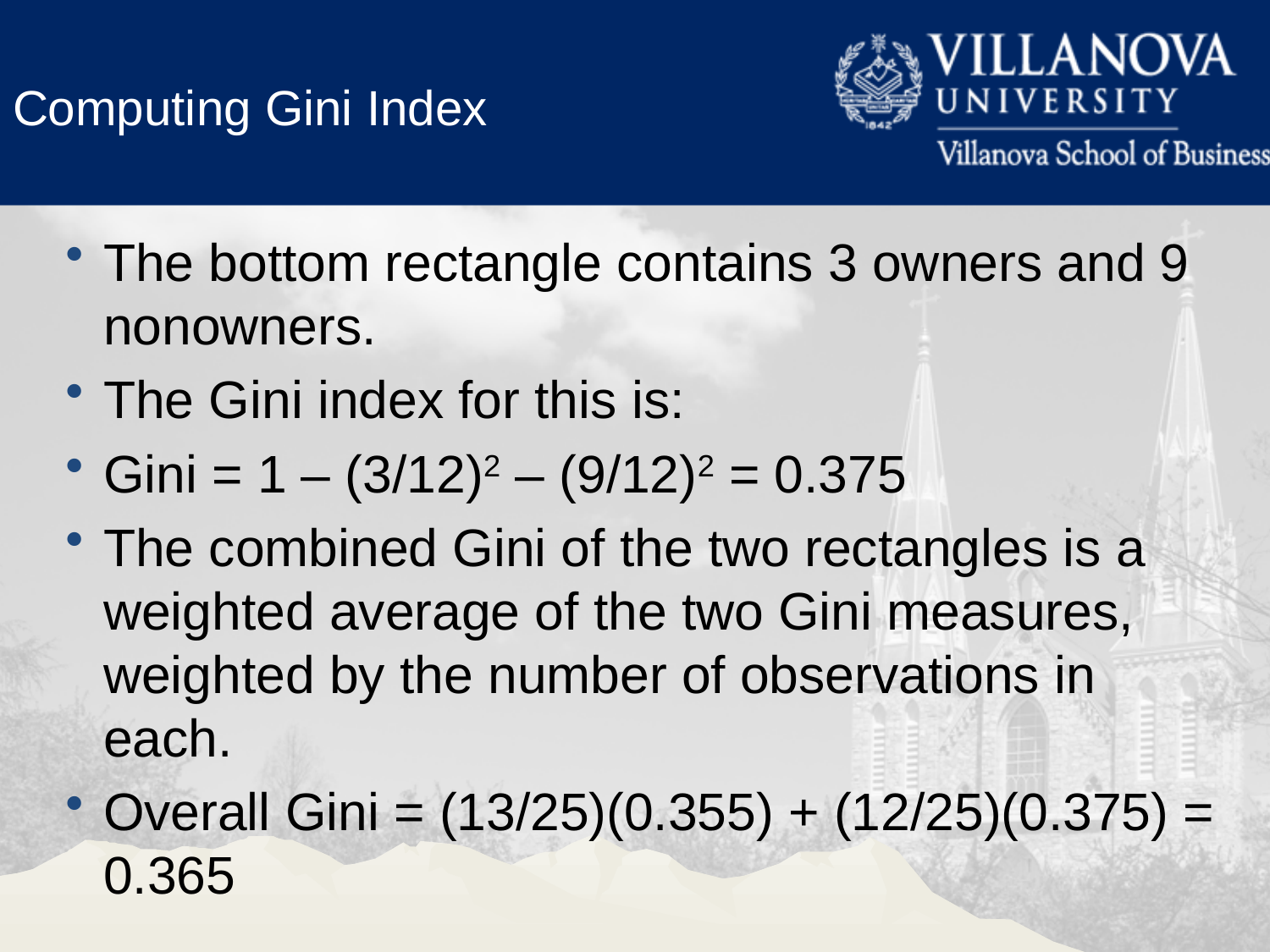

Computing Gini Index
The bottom rectangle contains 3 owners and 9 nonowners.
The Gini index for this is:
Gini = 1 – (3/12)2 – (9/12)2 = 0.375
The combined Gini of the two rectangles is a weighted average of the two Gini measures, weighted by the number of observations in each.
Overall Gini = (13/25)(0.355) + (12/25)(0.375) = 0.365